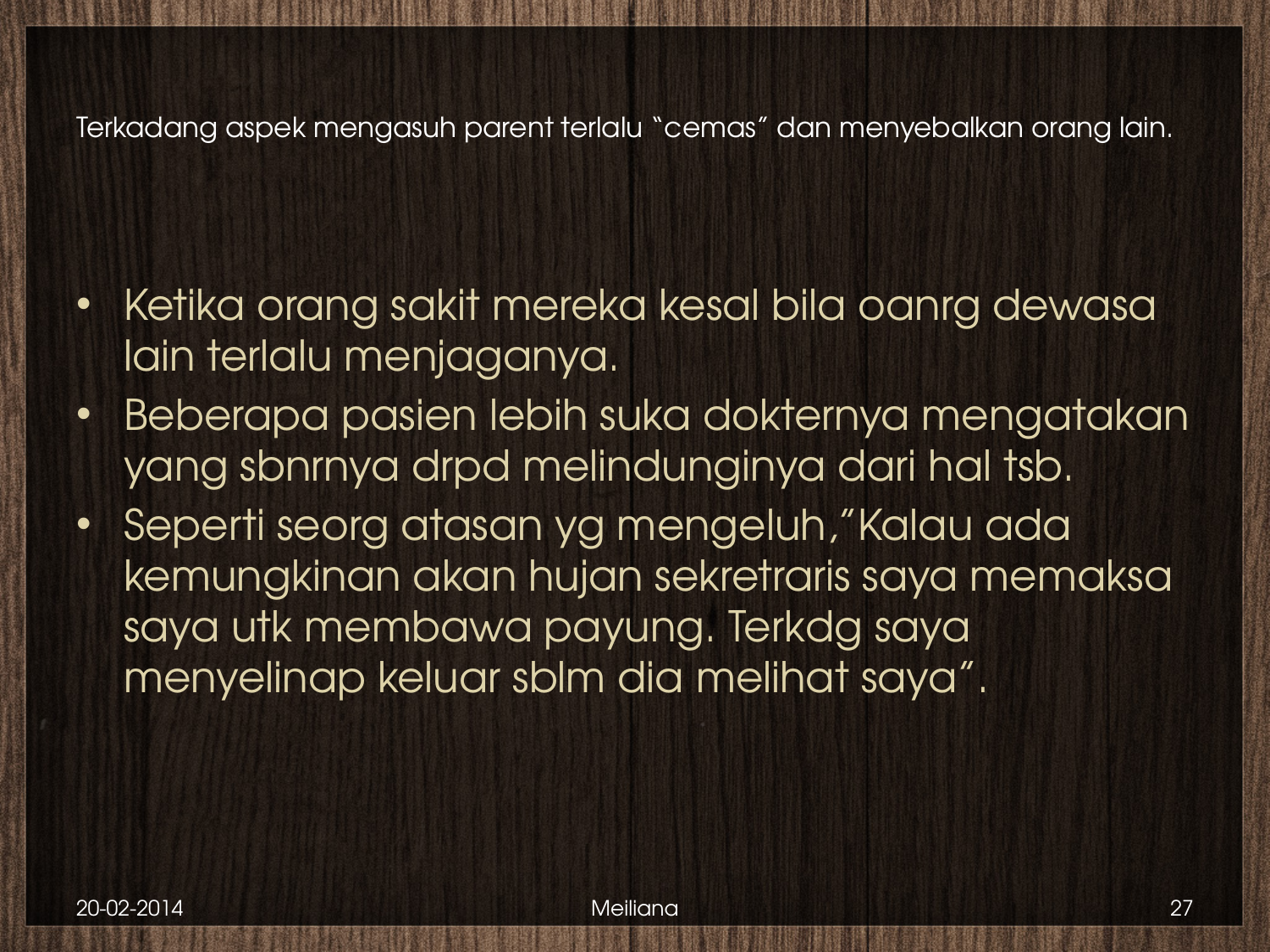

# Terkadang aspek mengasuh parent terlalu “cemas” dan menyebalkan orang lain.
Ketika orang sakit mereka kesal bila oanrg dewasa lain terlalu menjaganya.
Beberapa pasien lebih suka dokternya mengatakan yang sbnrnya drpd melindunginya dari hal tsb.
Seperti seorg atasan yg mengeluh,”Kalau ada kemungkinan akan hujan sekretraris saya memaksa saya utk membawa payung. Terkdg saya menyelinap keluar sblm dia melihat saya”.

20-02-2014
Meiliana
27